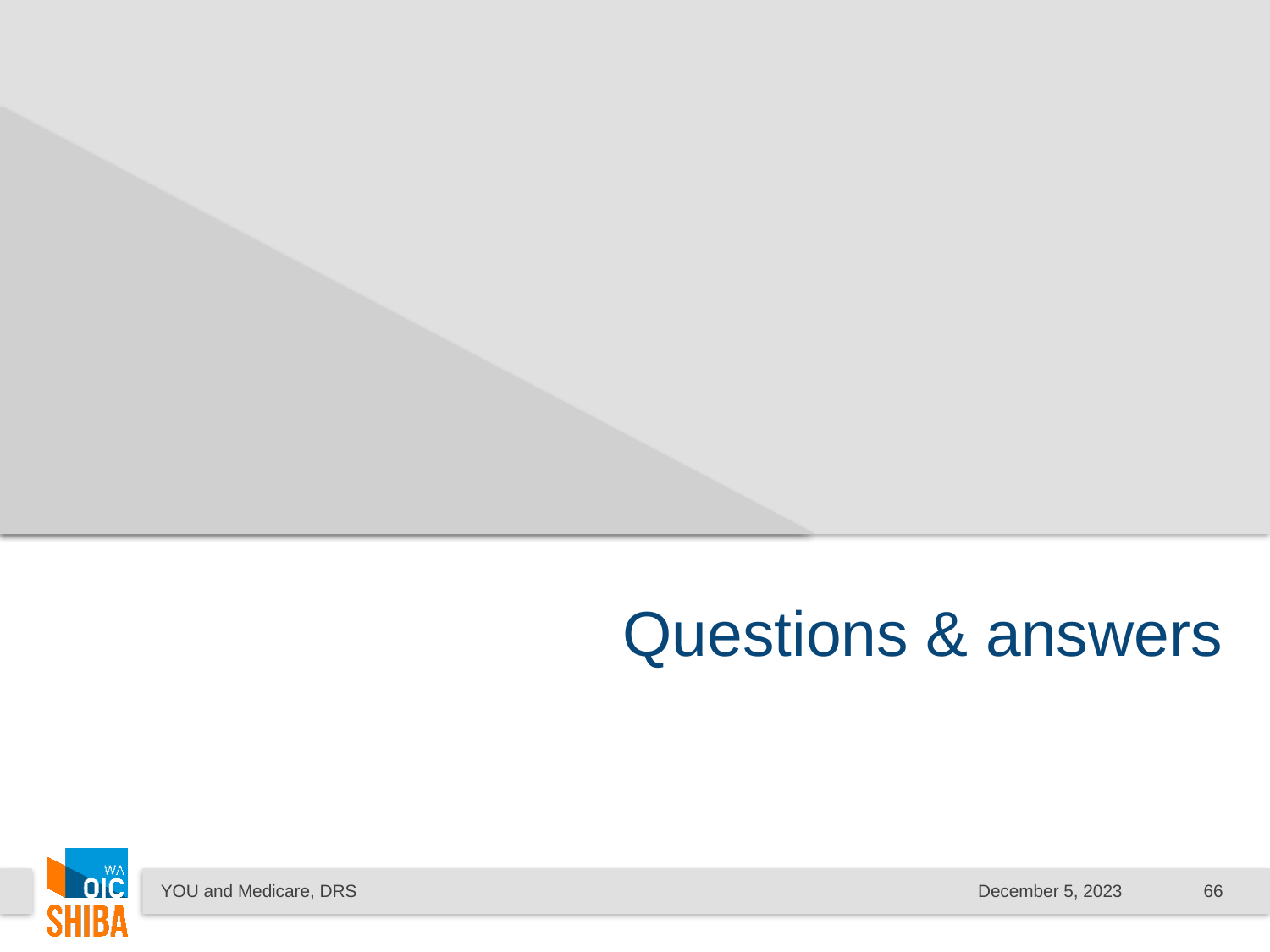

# Questions & answers
YOU and Medicare, DRS
December 5, 2023
66